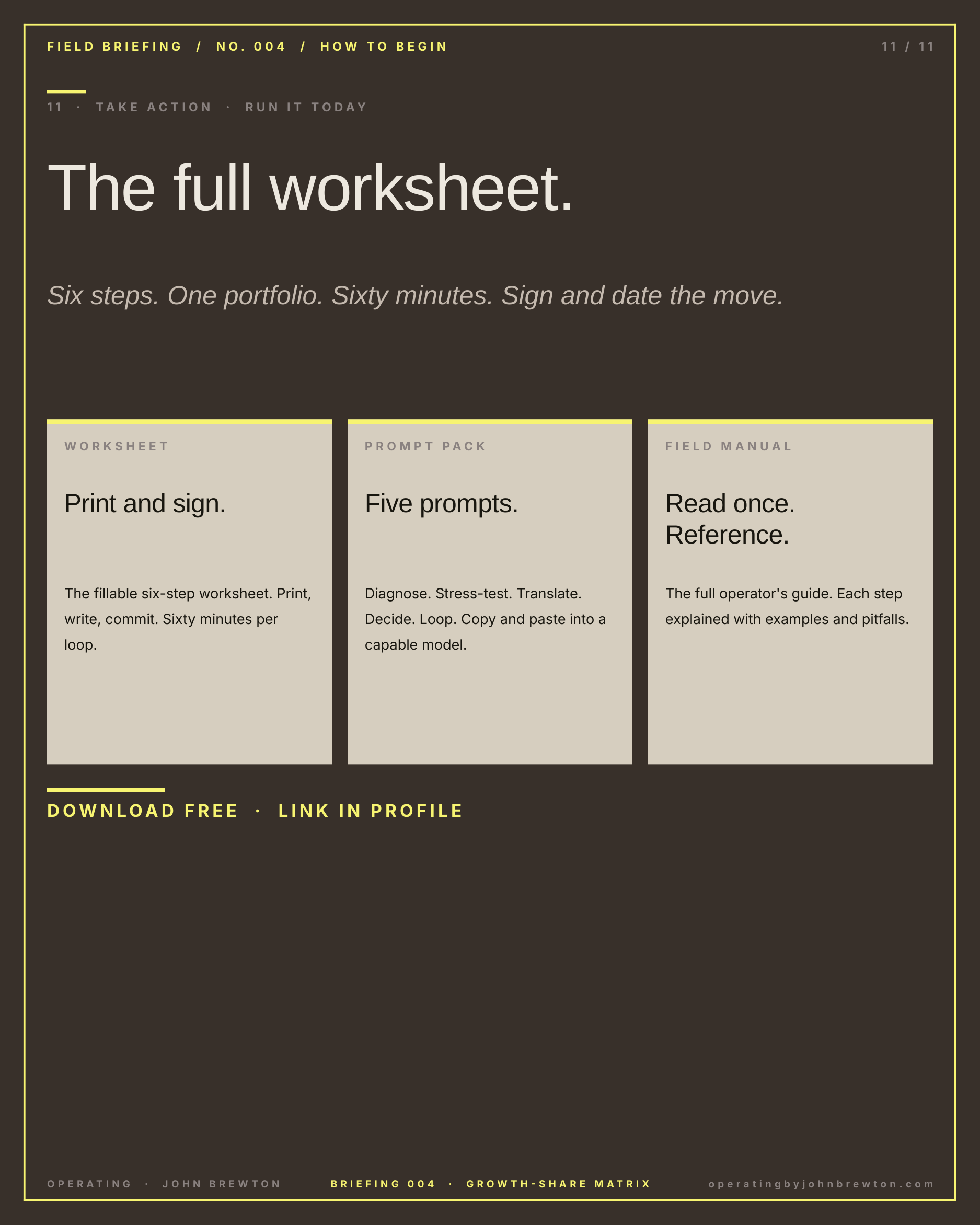

FIELD BRIEFING  /  NO. 004  /  HOW TO BEGIN
11 / 11

11  ·  TAKE ACTION  ·  RUN IT TODAY
The full worksheet.
Six steps. One portfolio. Sixty minutes. Sign and date the move.

WORKSHEET
PROMPT PACK
FIELD MANUAL
Print and sign.
Five prompts.
Read once. Reference.
The fillable six-step worksheet. Print, write, commit. Sixty minutes per loop.
Diagnose. Stress-test. Translate. Decide. Loop. Copy and paste into a capable model.
The full operator's guide. Each step explained with examples and pitfalls.

DOWNLOAD FREE  ·  LINK IN PROFILE
BRIEFING 004  ·  GROWTH-SHARE MATRIX
operatingbyjohnbrewton.com
OPERATING  ·  JOHN BREWTON